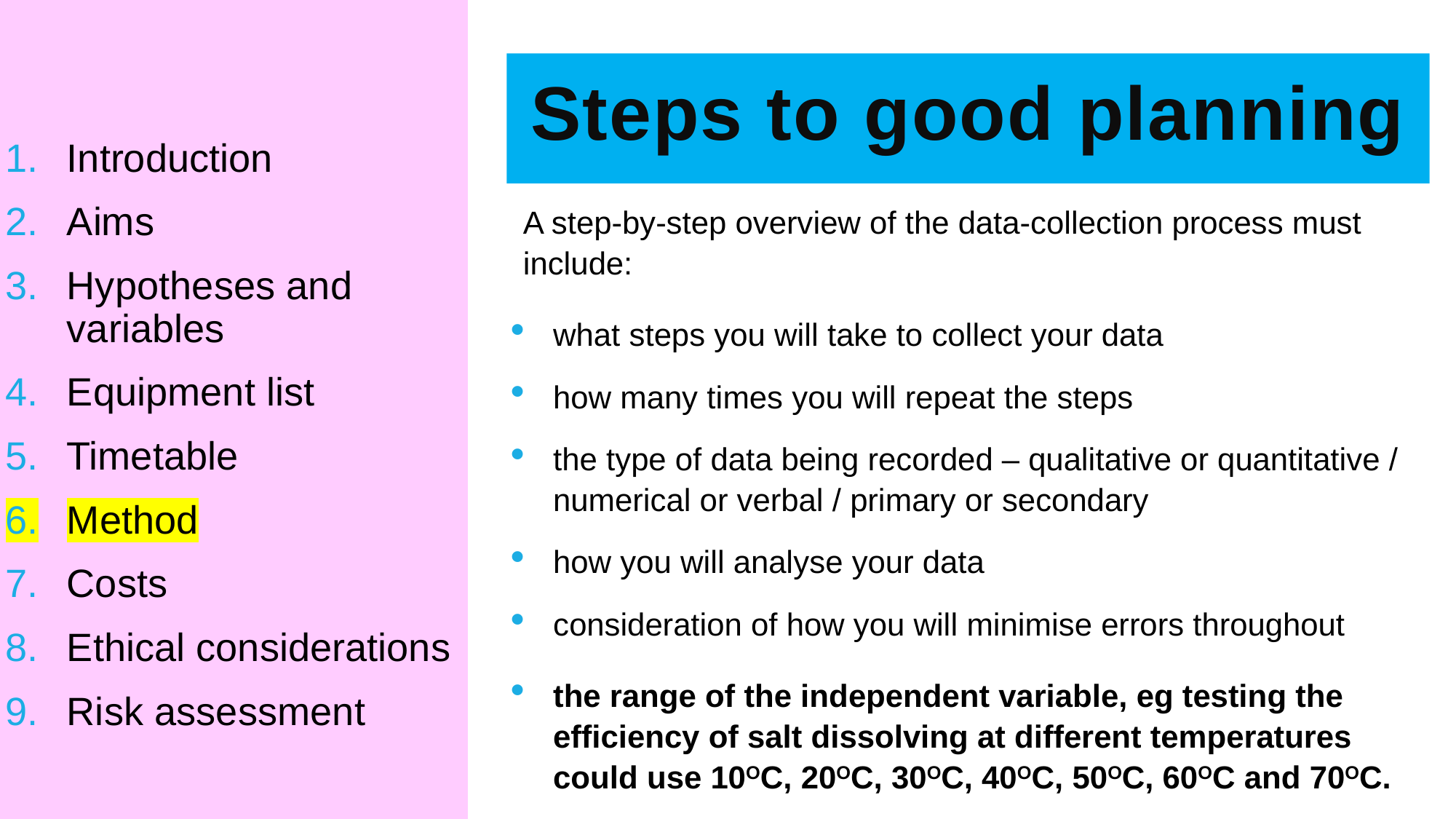

Introduction
Aims
Hypotheses and variables
Equipment list
Timetable
Method
Costs
Ethical considerations
Risk assessment
# Steps to good planning
A step-by-step overview of the data-collection process must include:
what steps you will take to collect your data
how many times you will repeat the steps
the type of data being recorded – qualitative or quantitative / numerical or verbal / primary or secondary
how you will analyse your data
consideration of how you will minimise errors throughout
the range of the independent variable, eg testing the efficiency of salt dissolving at different temperatures could use 10OC, 20OC, 30OC, 40OC, 50OC, 60OC and 70OC.